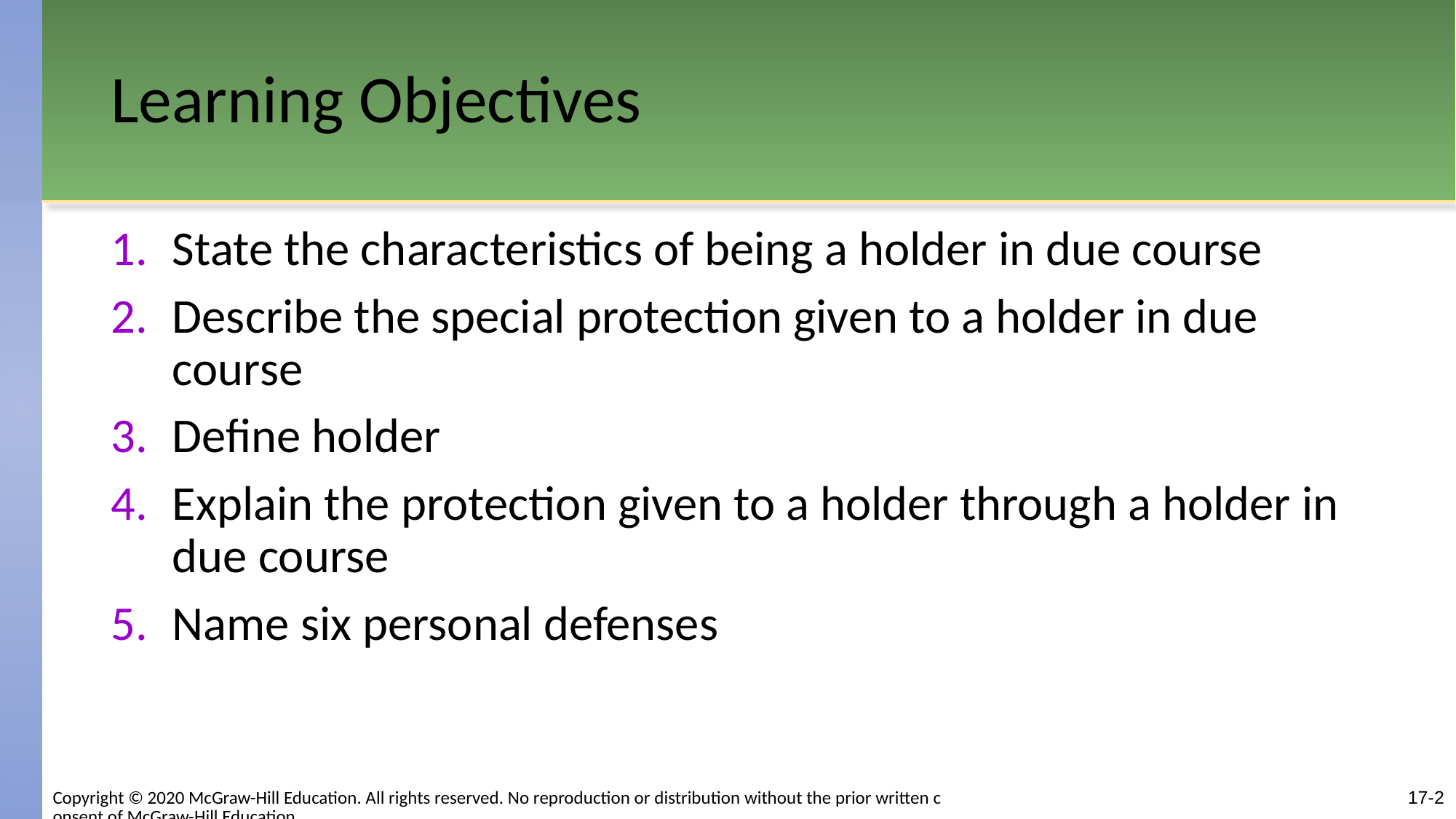

# Learning Objectives
State the characteristics of being a holder in due course
Describe the special protection given to a holder in due course
Define holder
Explain the protection given to a holder through a holder in due course
Name six personal defenses
17-2
Copyright © 2020 McGraw-Hill Education. All rights reserved. No reproduction or distribution without the prior written consent of McGraw-Hill Education.